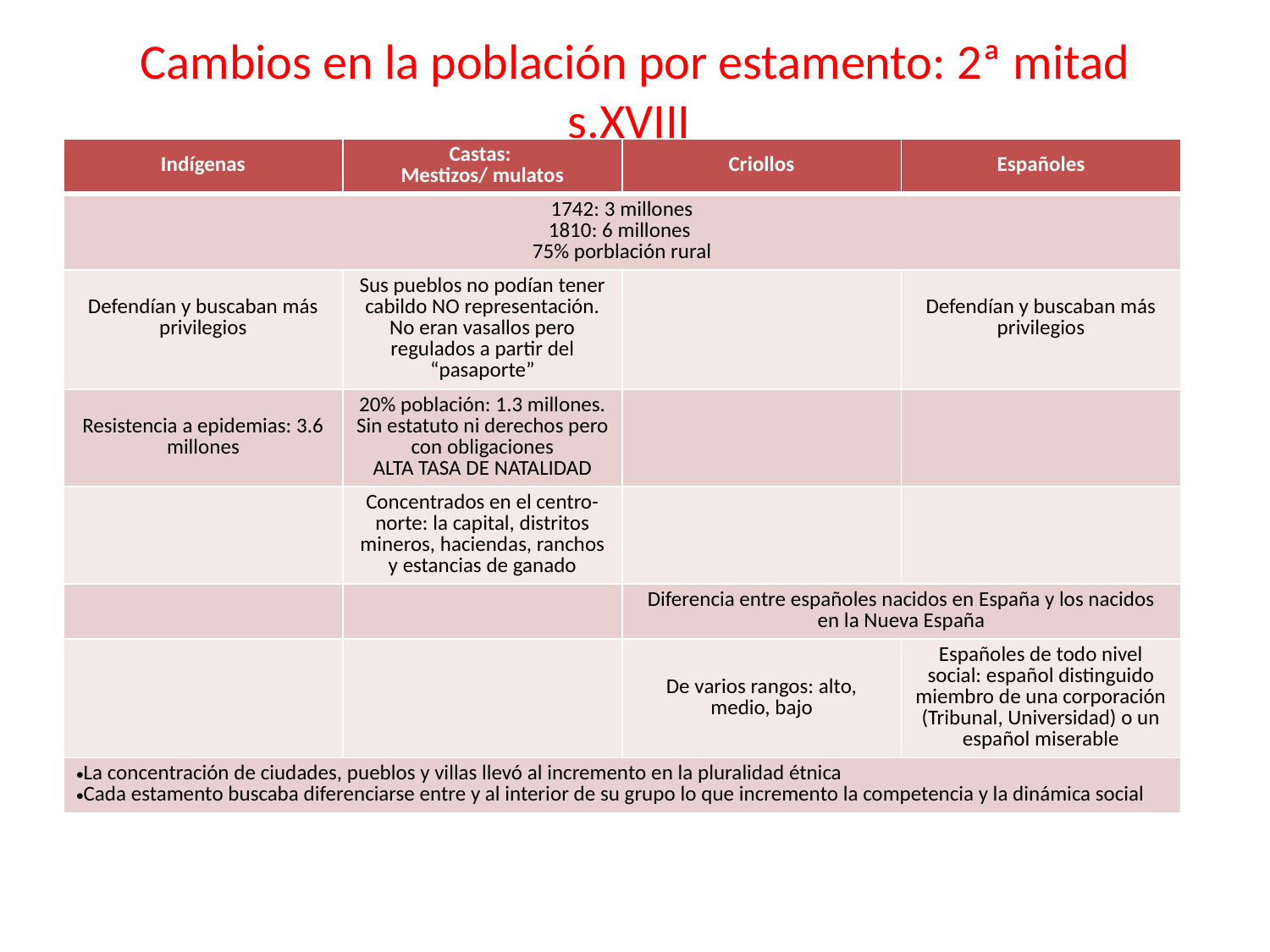

# Cambios en la población por estamento: 2ª mitad s.XVIII
| Indígenas | Castas: Mestizos/ mulatos | Criollos | Españoles |
| --- | --- | --- | --- |
| 1742: 3 millones 1810: 6 millones 75% porblación rural |  |  |  |
| Defendían y buscaban más privilegios | Sus pueblos no podían tener cabildo NO representación. No eran vasallos pero regulados a partir del “pasaporte” |  | Defendían y buscaban más privilegios |
| Resistencia a epidemias: 3.6 millones | 20% población: 1.3 millones. Sin estatuto ni derechos pero con obligaciones ALTA TASA DE NATALIDAD |  |  |
|  | Concentrados en el centro-norte: la capital, distritos mineros, haciendas, ranchos y estancias de ganado |  |  |
|  |  | Diferencia entre españoles nacidos en España y los nacidos en la Nueva España |  |
|  |  | De varios rangos: alto, medio, bajo | Españoles de todo nivel social: español distinguido miembro de una corporación (Tribunal, Universidad) o un español miserable |
| La concentración de ciudades, pueblos y villas llevó al incremento en la pluralidad étnica Cada estamento buscaba diferenciarse entre y al interior de su grupo lo que incremento la competencia y la dinámica social |  |  |  |